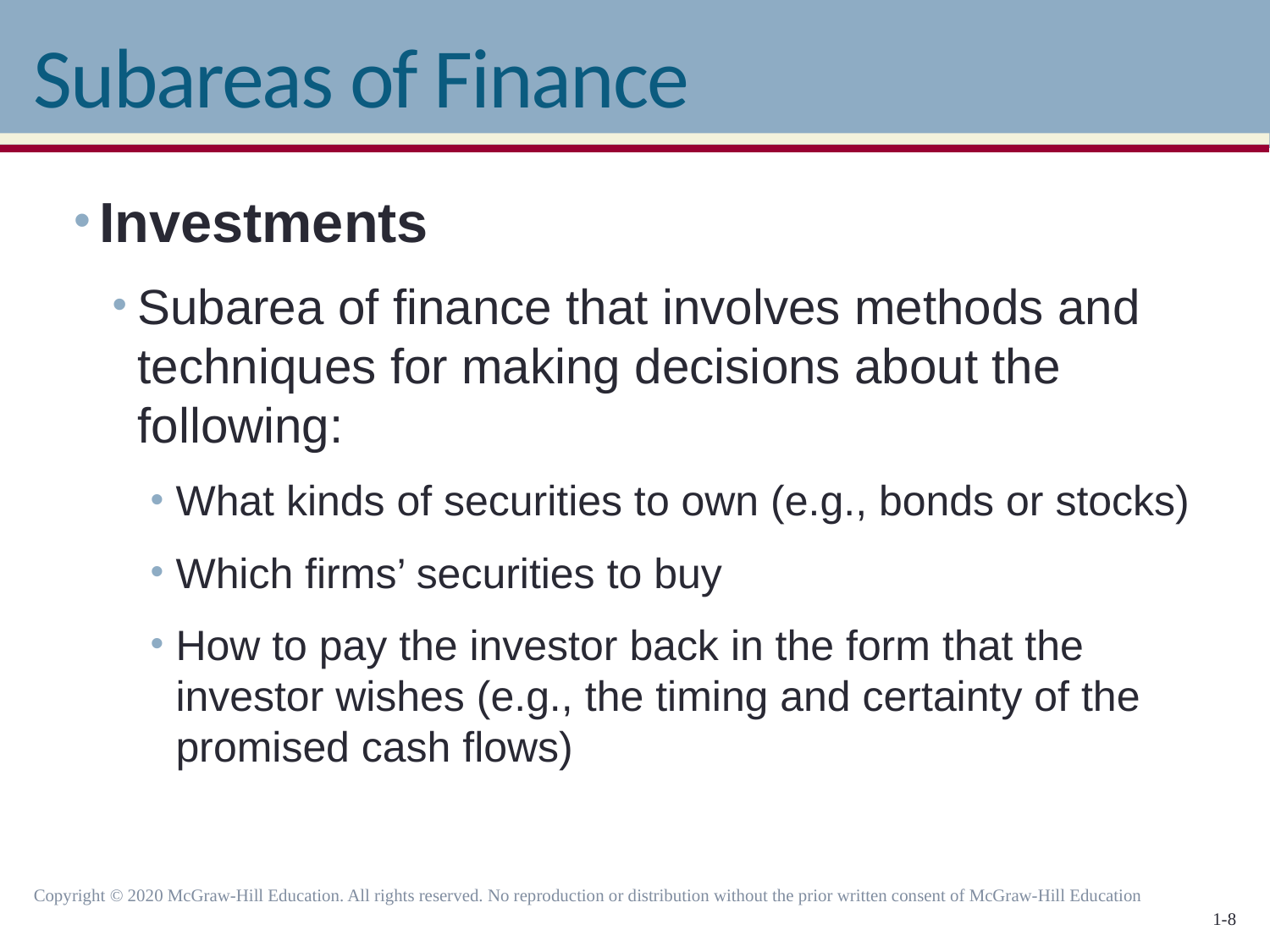

# Subareas of Finance
Investments
Subarea of finance that involves methods and techniques for making decisions about the following:
What kinds of securities to own (e.g., bonds or stocks)
Which firms’ securities to buy
How to pay the investor back in the form that the investor wishes (e.g., the timing and certainty of the promised cash flows)
Copyright © 2020 McGraw-Hill Education. All rights reserved. No reproduction or distribution without the prior written consent of McGraw-Hill Education